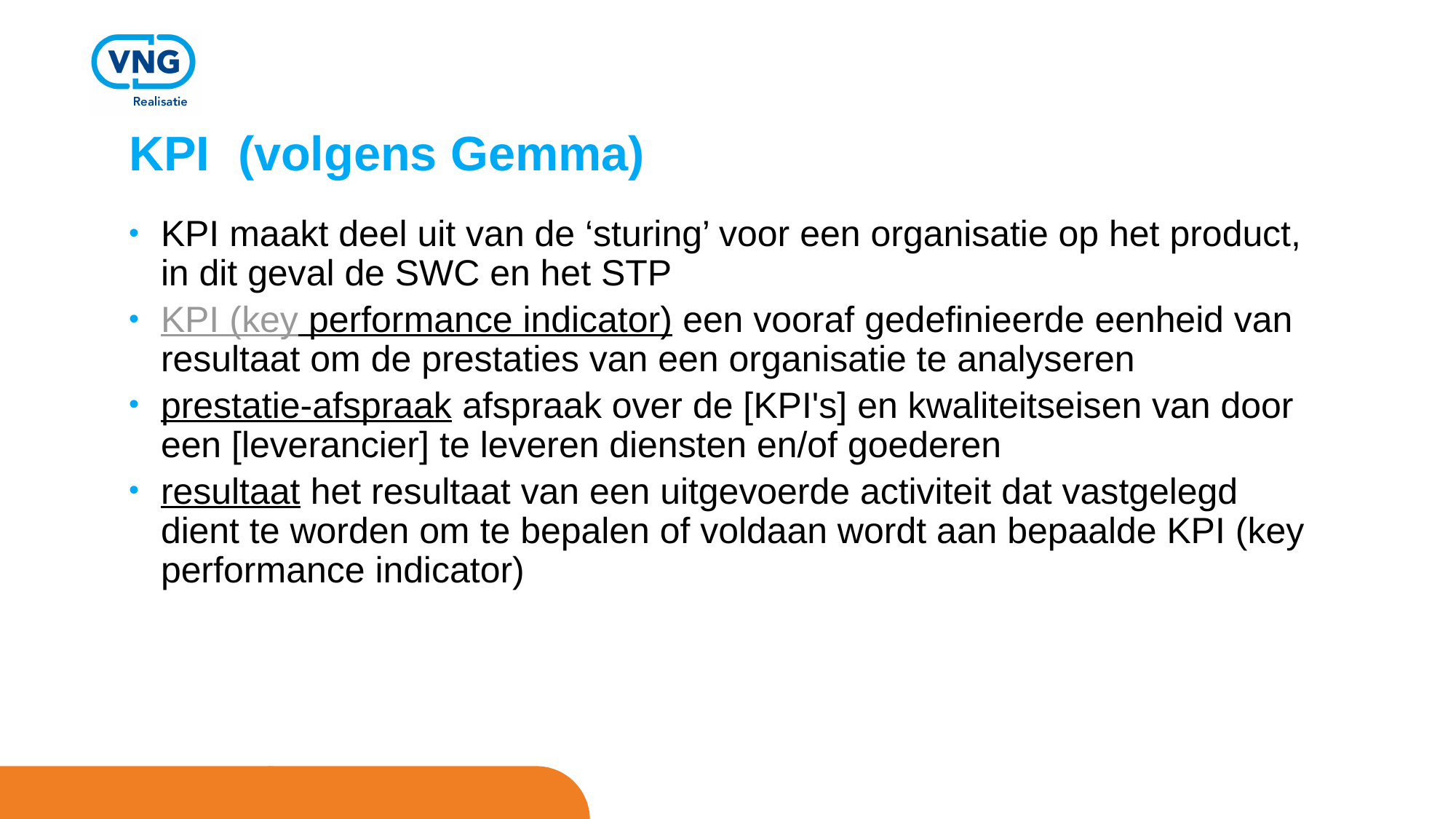

# KPI	(volgens Gemma)
KPI maakt deel uit van de ‘sturing’ voor een organisatie op het product, in dit geval de SWC en het STP
KPI (key performance indicator) een vooraf gedefinieerde eenheid van resultaat om de prestaties van een organisatie te analyseren
prestatie-afspraak afspraak over de [KPI's] en kwaliteitseisen van door een [leverancier] te leveren diensten en/of goederen
resultaat het resultaat van een uitgevoerde activiteit dat vastgelegd dient te worden om te bepalen of voldaan wordt aan bepaalde KPI (key performance indicator)